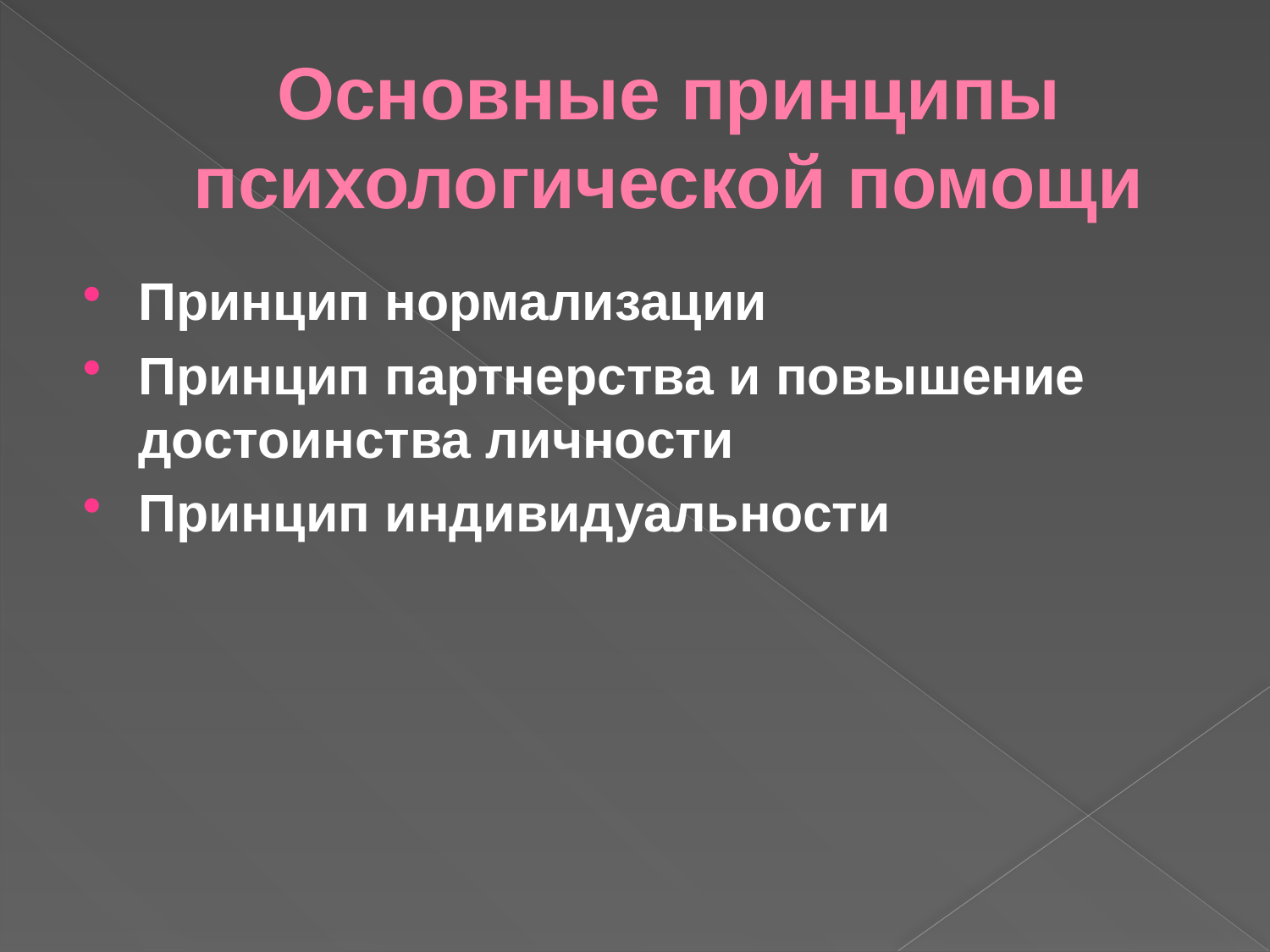

# Основные принципы психологической помощи
Принцип нормализации
Принцип партнерства и повышение достоинства личности
Принцип индивидуальности